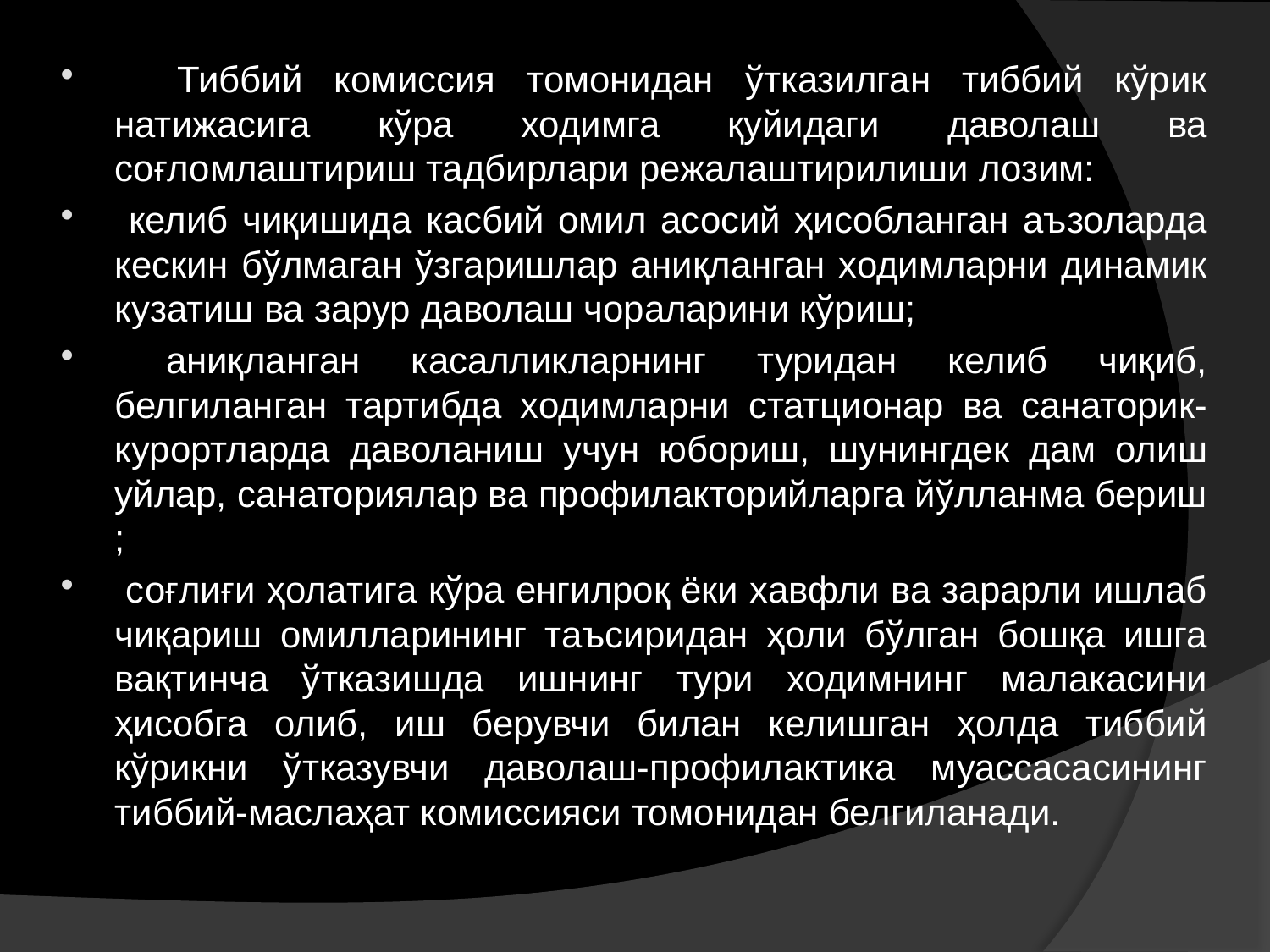

Тиббий комиссия томонидан ўтказилган тиббий кўрик натижасига кўра ходимга қуйидаги даволаш ва соғломлаштириш тадбирлари режалаштирилиши лозим:
 келиб чиқишида касбий омил асосий ҳисобланган аъзоларда кескин бўлмаган ўзгаришлар аниқланган ходимларни динамик кузатиш ва зарур даволаш чораларини кўриш;
 аниқланган касалликларнинг туридан келиб чиқиб, белгиланган тартибда ходимларни статционар ва санаторик- курортларда даволаниш учун юбориш, шунингдек дам олиш уйлар, санаториялар ва профилакторийларга йўлланма бериш ;
 соғлиғи ҳолатига кўра енгилроқ ёки хавфли ва зарарли ишлаб чиқариш омилларининг таъсиридан ҳоли бўлган бошқа ишга вақтинча ўтказишда ишнинг тури ходимнинг малакасини ҳисобга олиб, иш берувчи билан келишган ҳолда тиббий кўрикни ўтказувчи даволаш-профилактика муассасасининг тиббий-маслаҳат комиссияси томонидан белгиланади.